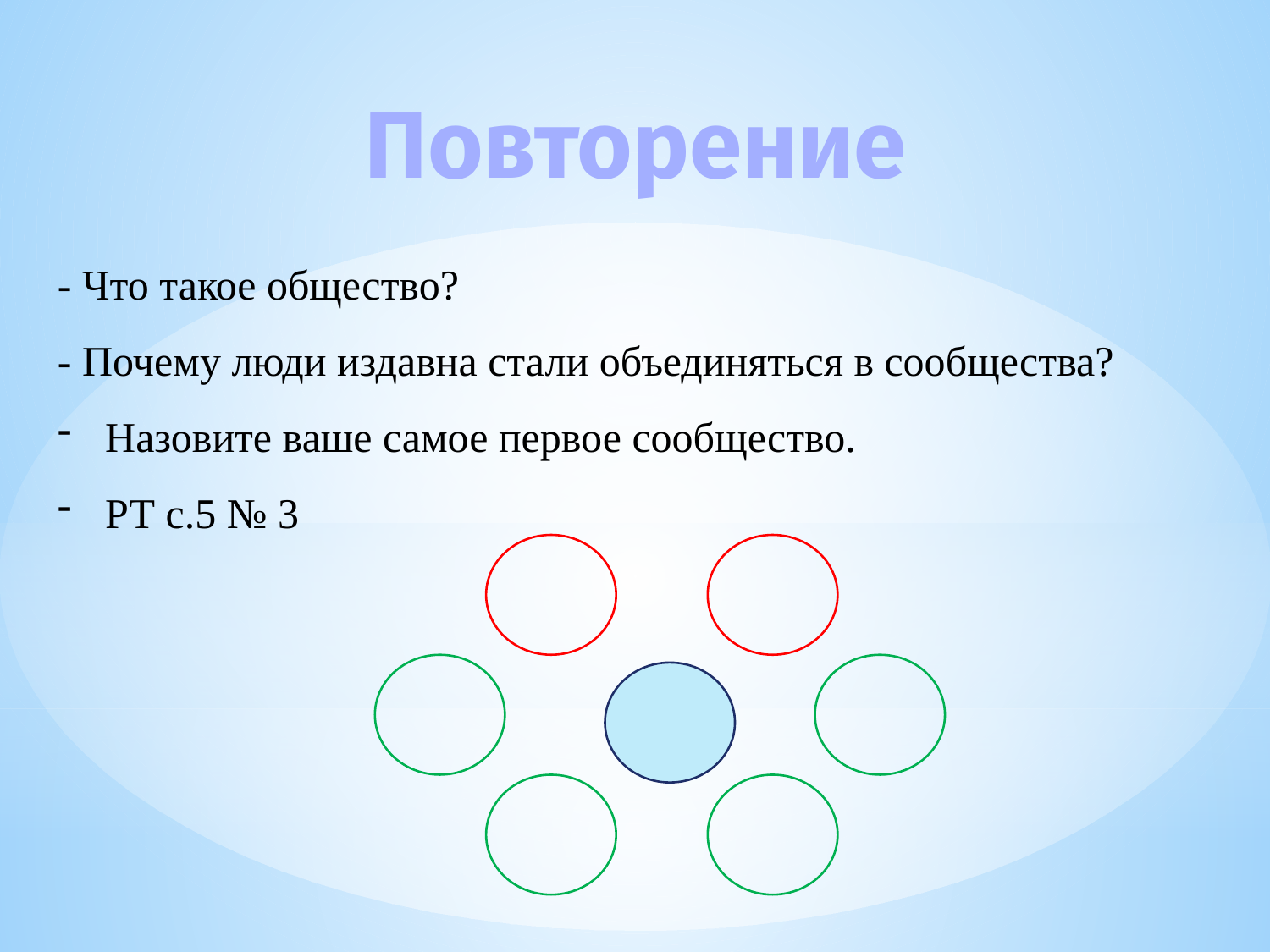

Повторение
- Что такое общество?
- Почему люди издавна стали объединяться в сообщества?
Назовите ваше самое первое сообщество.
РТ с.5 № 3